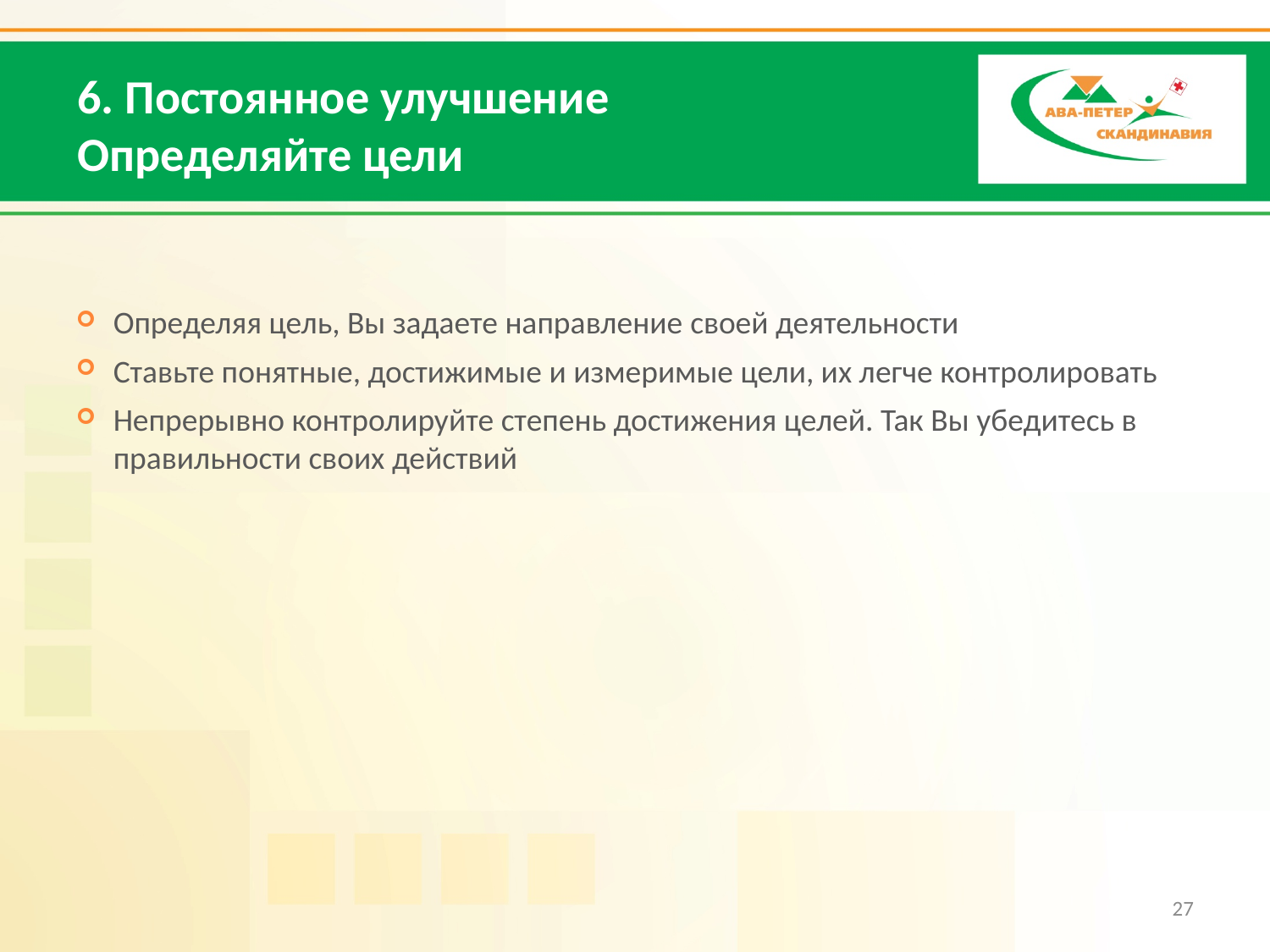

6. Постоянное улучшение
Определяйте цели
Определяя цель, Вы задаете направление своей деятельности
Ставьте понятные, достижимые и измеримые цели, их легче контролировать
Непрерывно контролируйте степень достижения целей. Так Вы убедитесь в правильности своих действий
27